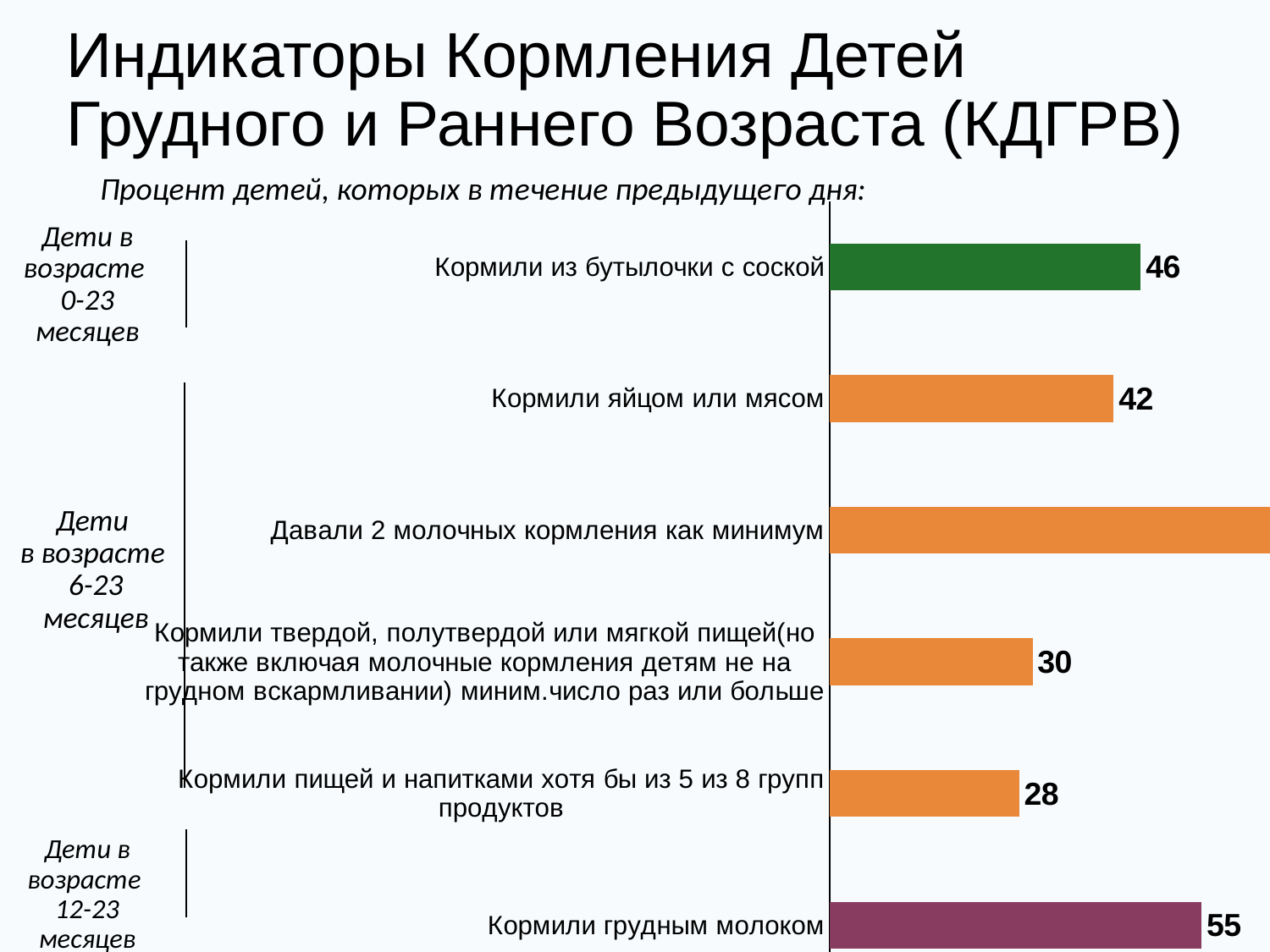

# Индикаторы Кормления Детей Грудного и Раннего Возраста (КДГРВ)
Процент детей, которых в течение предыдущего дня:

### Chart

| Category | Column3 |
|---|---|
| Кормили грудным молоком | 55.0 |
| Кормили пищей и напитками хотя бы из 5 из 8 групп продуктов | 28.0 |
| Кормили твердой, полутвердой или мягкой пищей(но также включая молочные кормления детям не на грудном вскармливании) миним.число раз или больше | 30.0 |
| Давали 2 молочных кормления как минимум | 77.0 |
| Кормили яйцом или мясом | 42.0 |
| Кормили из бутылочки с соской | 46.0 |
Дети в возрасте
0-23 месяцев
Дети
в возрасте
6-23 месяцев
Дети в возрасте
12-23 месяцев